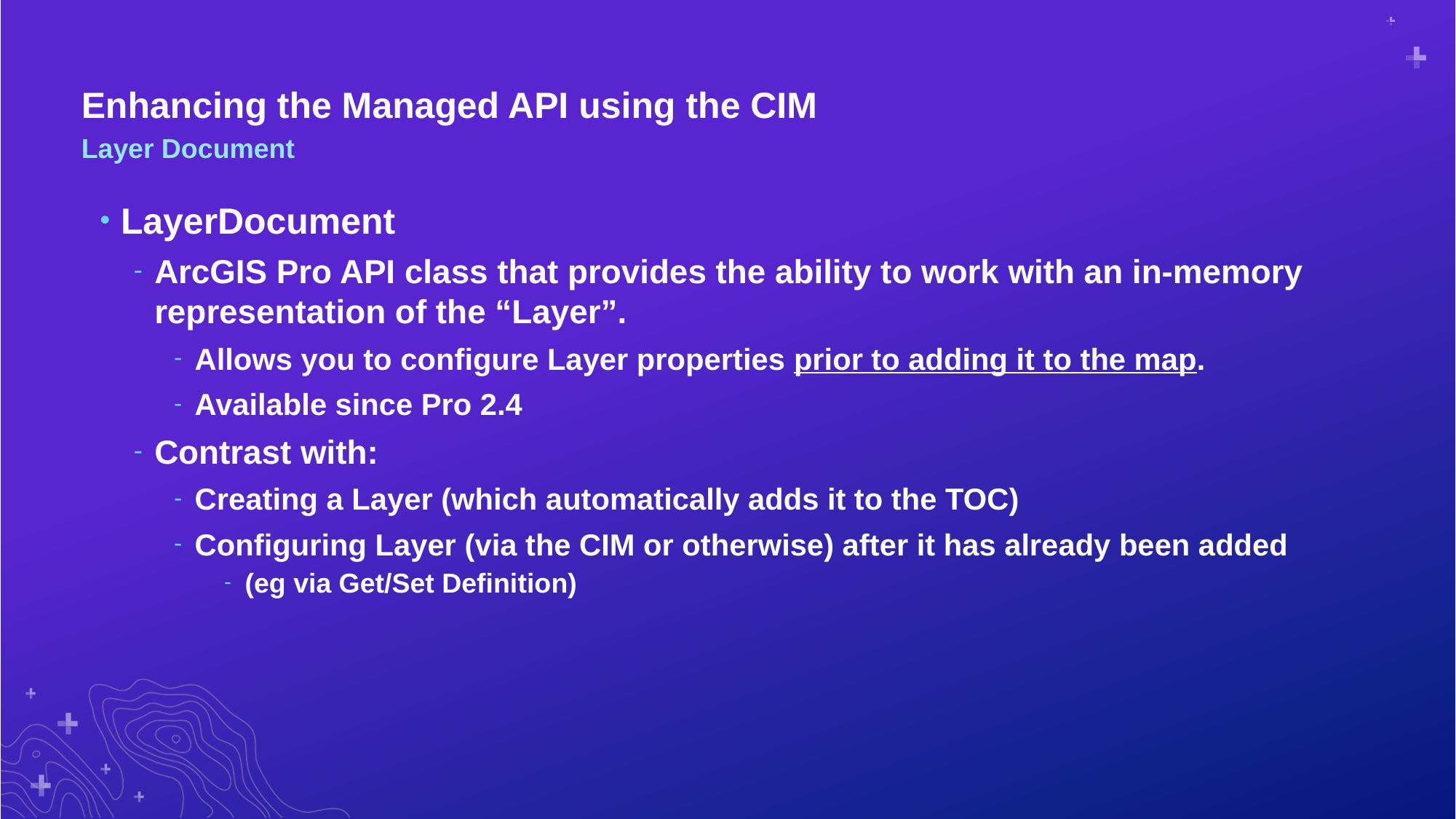

# Enhancing the Managed API using the CIM
Layer Document
LayerDocument
ArcGIS Pro API class that provides the ability to work with an in-memory representation of the “Layer”.
Allows you to configure Layer properties prior to adding it to the map.
Available since Pro 2.4
Contrast with:
Creating a Layer (which automatically adds it to the TOC)
Configuring Layer (via the CIM or otherwise) after it has already been added
(eg via Get/Set Definition)